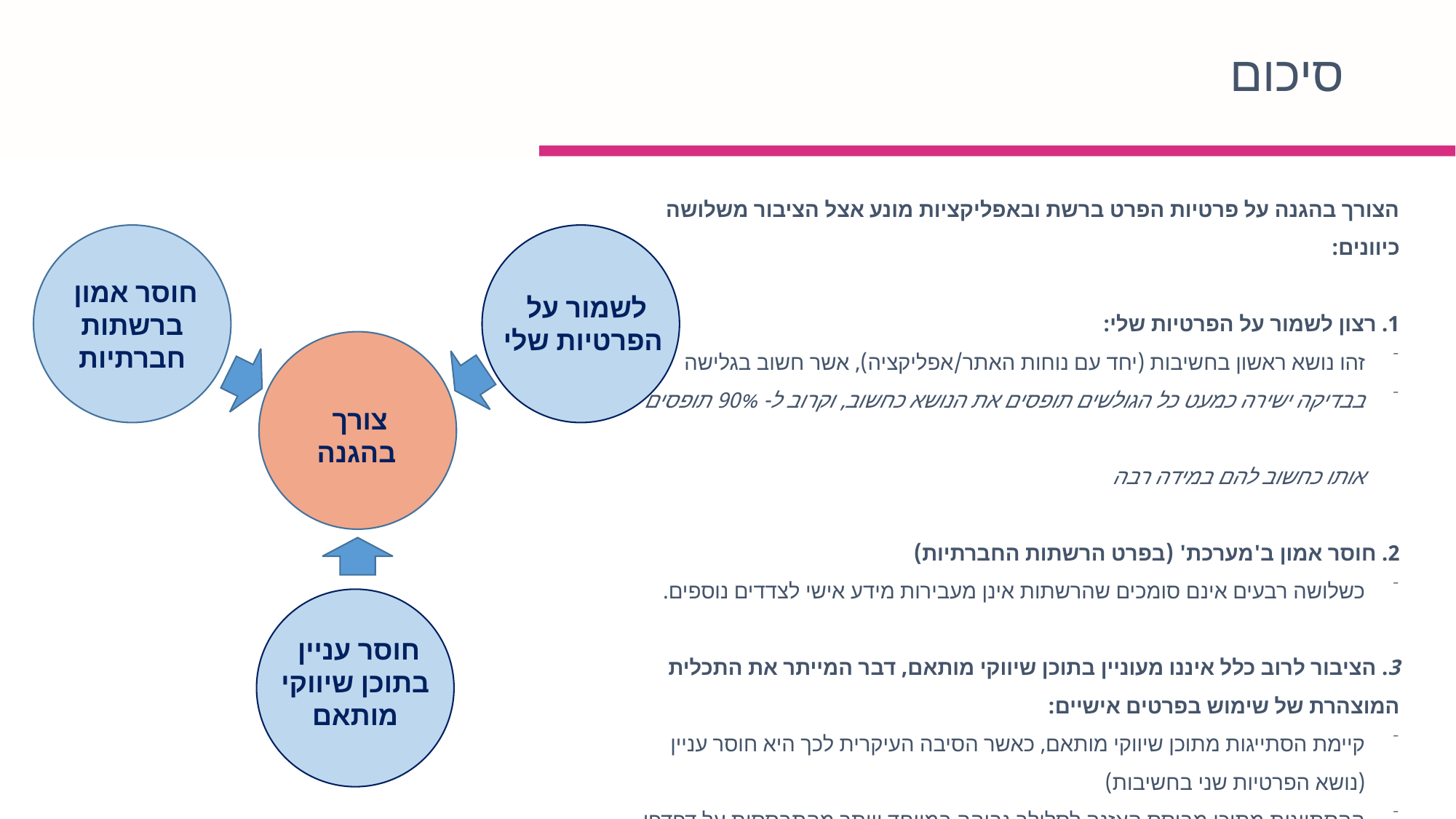

# סיכום
הצורך בהגנה על פרטיות הפרט ברשת ובאפליקציות מונע אצל הציבור משלושה כיוונים:

1. רצון לשמור על הפרטיות שלי:
זהו נושא ראשון בחשיבות (יחד עם נוחות האתר/אפליקציה), אשר חשוב בגלישה
בבדיקה ישירה כמעט כל הגולשים תופסים את הנושא כחשוב, וקרוב ל- 90% תופסים
אותו כחשוב להם במידה רבה

2. חוסר אמון ב'מערכת' (בפרט הרשתות החברתיות)
כשלושה רבעים אינם סומכים שהרשתות אינן מעבירות מידע אישי לצדדים נוספים.

3. הציבור לרוב כלל איננו מעוניין בתוכן שיווקי מותאם, דבר המייתר את התכלית המוצהרת של שימוש בפרטים אישיים:
קיימת הסתייגות מתוכן שיווקי מותאם, כאשר הסיבה העיקרית לכך היא חוסר עניין (נושא הפרטיות שני בחשיבות)
ההסתייגות מתוכן מבוסס האזנה לסלולר גבוהה במיוחד ויותר מהתבססות על דפדפן (ככל הנראה נתפסת כחדירה גבוהה במיוחד לפרטיות)

חוסר אמון
ברשתות חברתיות
לשמור על
הפרטיות שלי

צורך
בהגנה

חוסר עניין
בתוכן שיווקי
מותאם